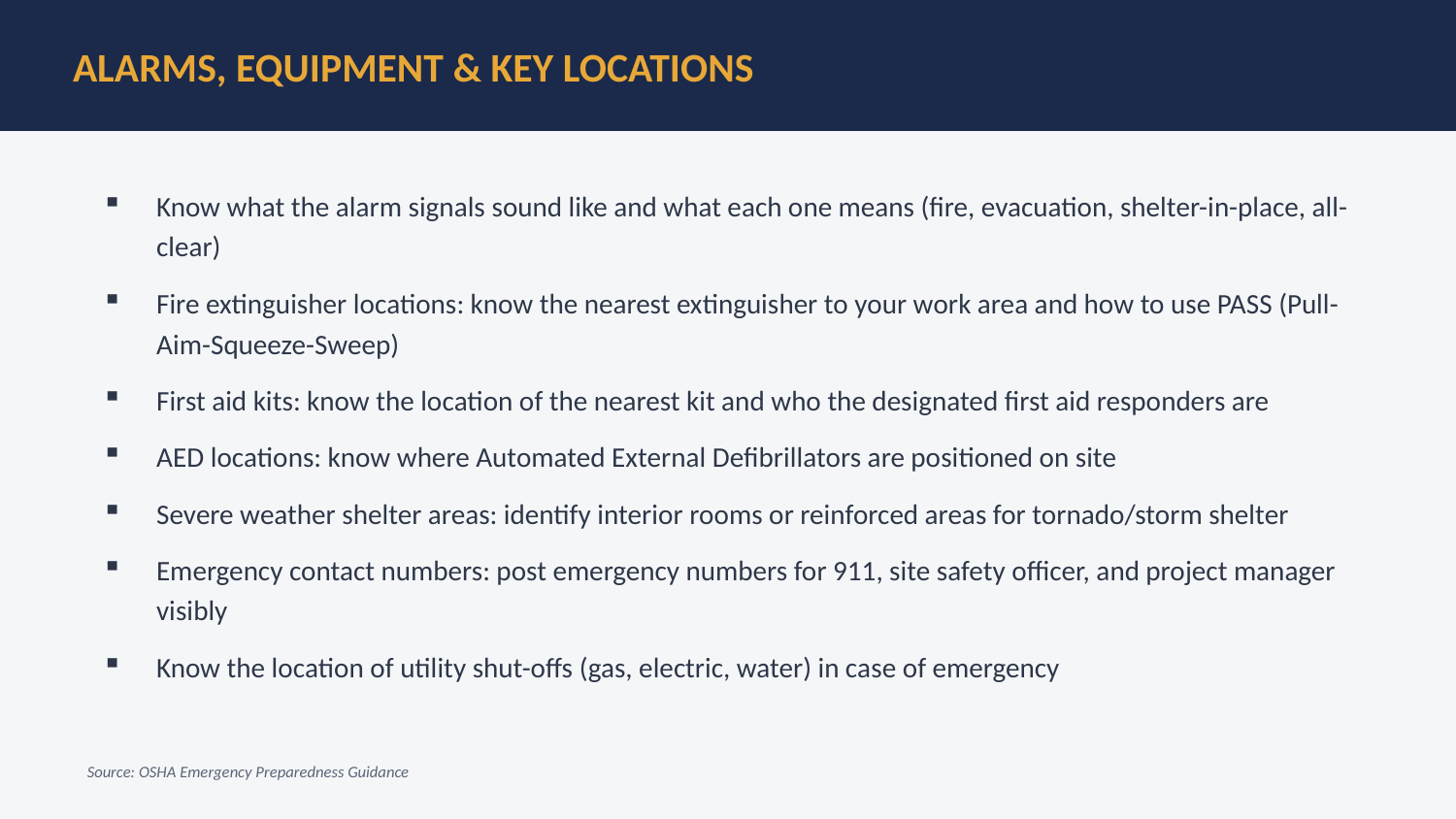

ALARMS, EQUIPMENT & KEY LOCATIONS
Know what the alarm signals sound like and what each one means (fire, evacuation, shelter-in-place, all-clear)
Fire extinguisher locations: know the nearest extinguisher to your work area and how to use PASS (Pull-Aim-Squeeze-Sweep)
First aid kits: know the location of the nearest kit and who the designated first aid responders are
AED locations: know where Automated External Defibrillators are positioned on site
Severe weather shelter areas: identify interior rooms or reinforced areas for tornado/storm shelter
Emergency contact numbers: post emergency numbers for 911, site safety officer, and project manager visibly
Know the location of utility shut-offs (gas, electric, water) in case of emergency
Source: OSHA Emergency Preparedness Guidance